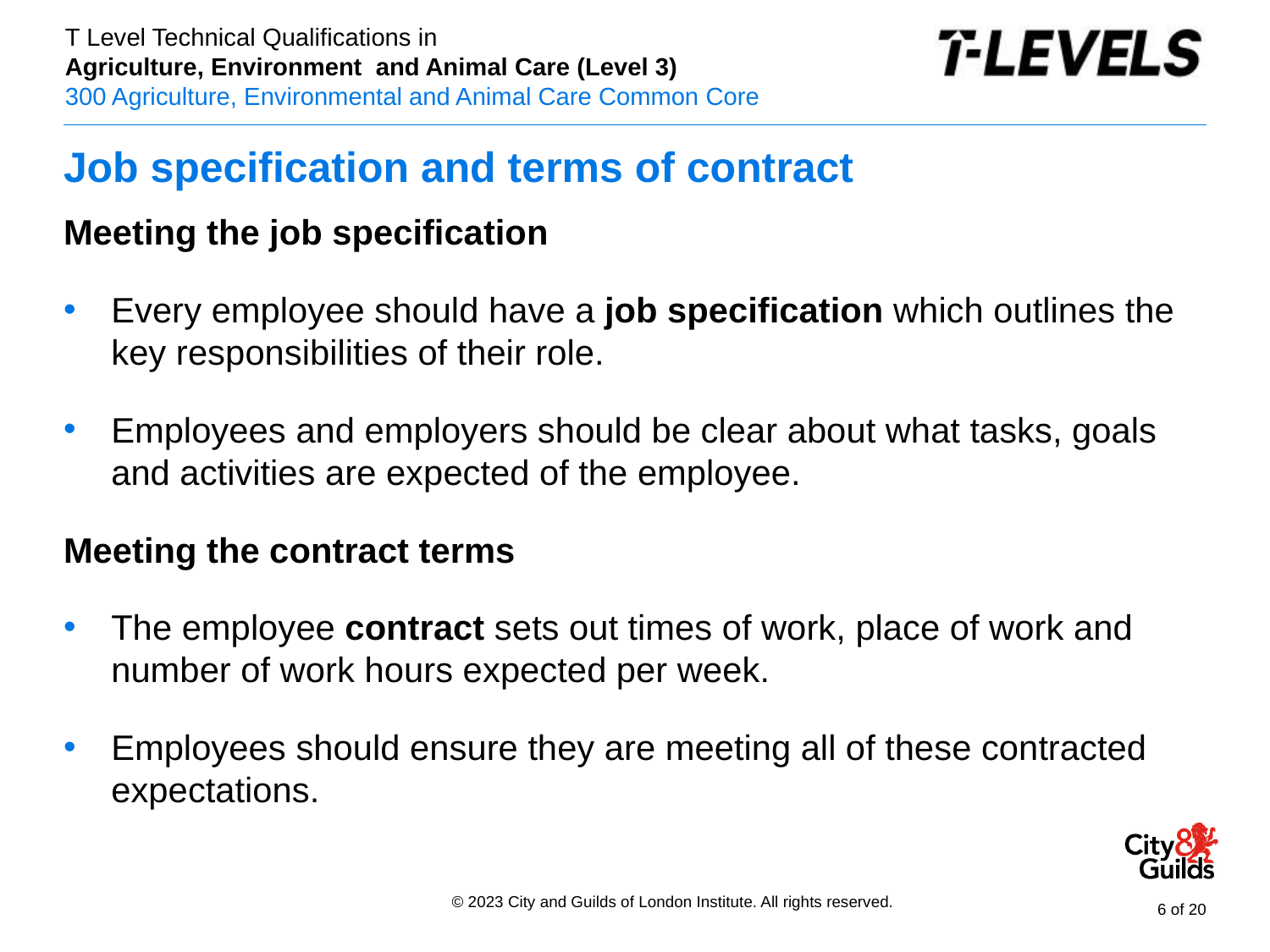

# Job specification and terms of contract
Meeting the job specification
Every employee should have a job specification which outlines the key responsibilities of their role.
Employees and employers should be clear about what tasks, goals and activities are expected of the employee.
Meeting the contract terms
The employee contract sets out times of work, place of work and number of work hours expected per week.
Employees should ensure they are meeting all of these contracted expectations.